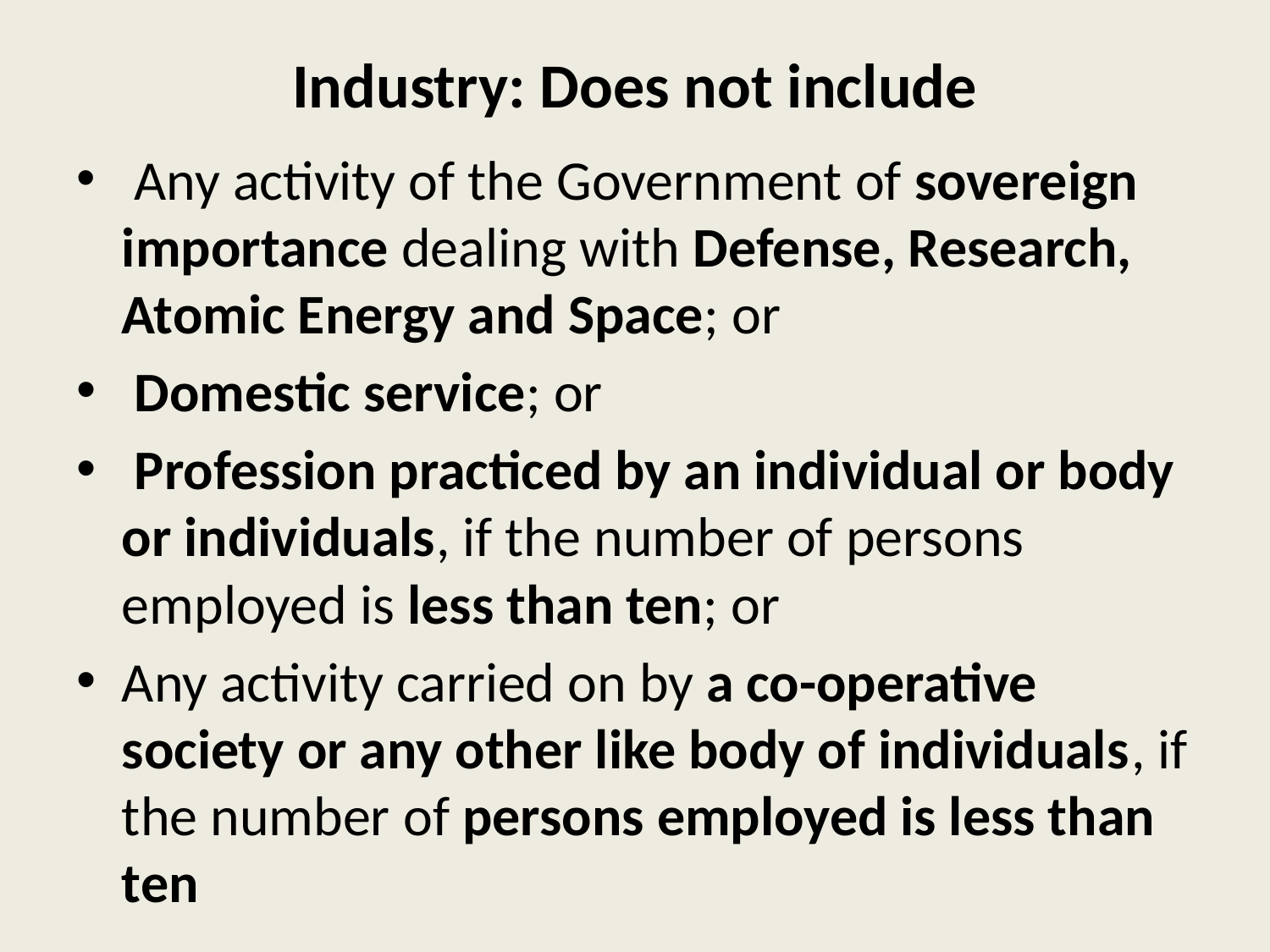

# Industry: Does not include
 Any activity of the Government of sovereign importance dealing with Defense, Research, Atomic Energy and Space; or
 Domestic service; or
 Profession practiced by an individual or body or individuals, if the number of persons employed is less than ten; or
Any activity carried on by a co-operative society or any other like body of individuals, if the number of persons employed is less than ten